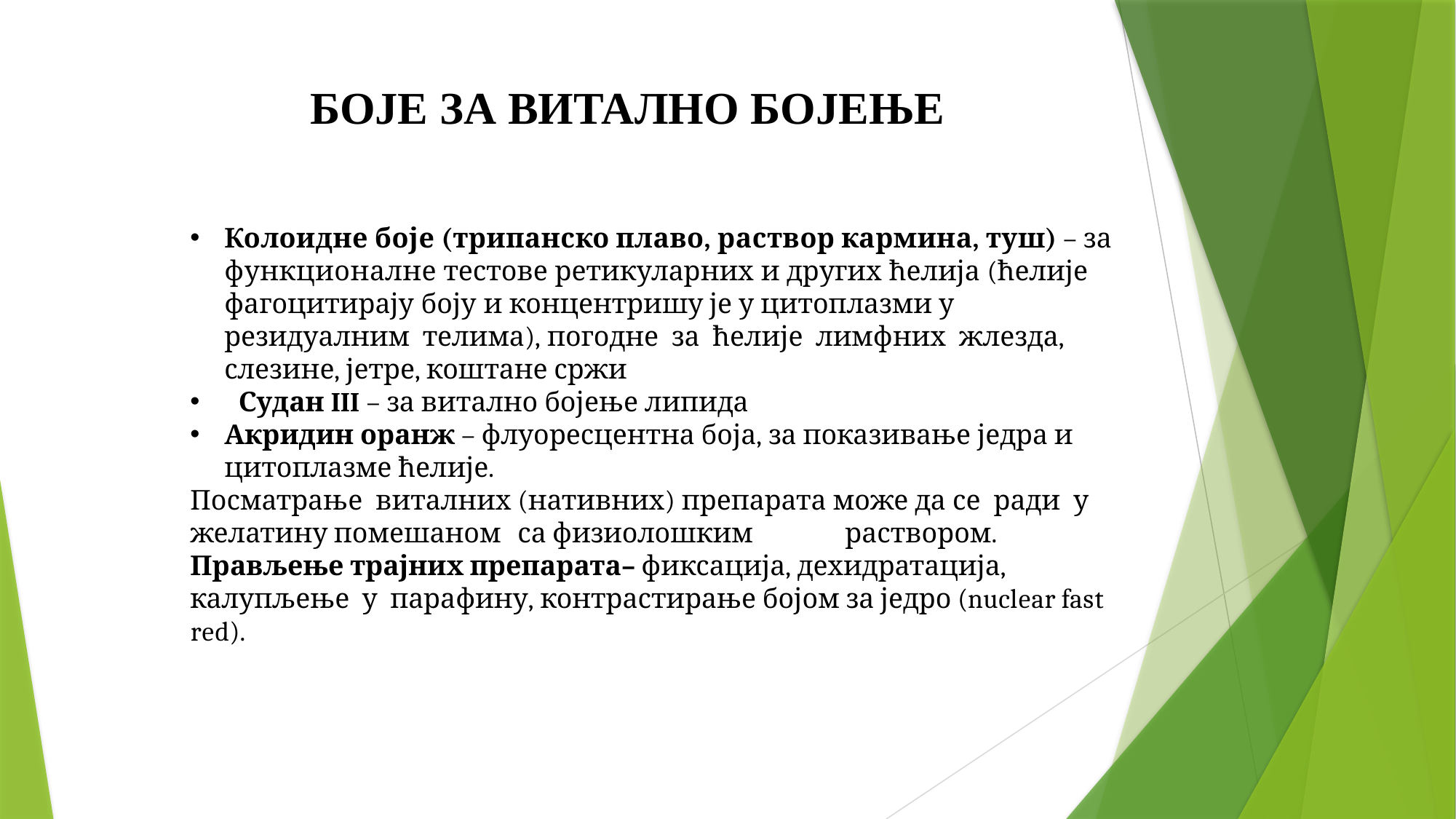

# БОЈЕ ЗА ВИТАЛНО БОЈЕЊЕ
Колоидне боје (трипанско плаво, раствор кармина, туш) – за функционалне тестове ретикуларних и других ћелија (ћелије фагоцитирају боју и концентришу је у цитоплазми у резидуалним  телима), погодне  за  ћелије  лимфних  жлезда, слезине, јетре, коштане сржи
 Судан III – за витално бојење липида
Акридин оранж – флуоресцентна боја, за показивање једра и цитоплазме ћелије.
Посматрање  виталних (нативних) препарата може да се  ради  у  желатину помешаном	са физиолошким	раствором.
Прављење трајних препарата– фиксација, дехидратација, калупљење  у  парафину, контрастирање бојом за једро (nuclear fast red).